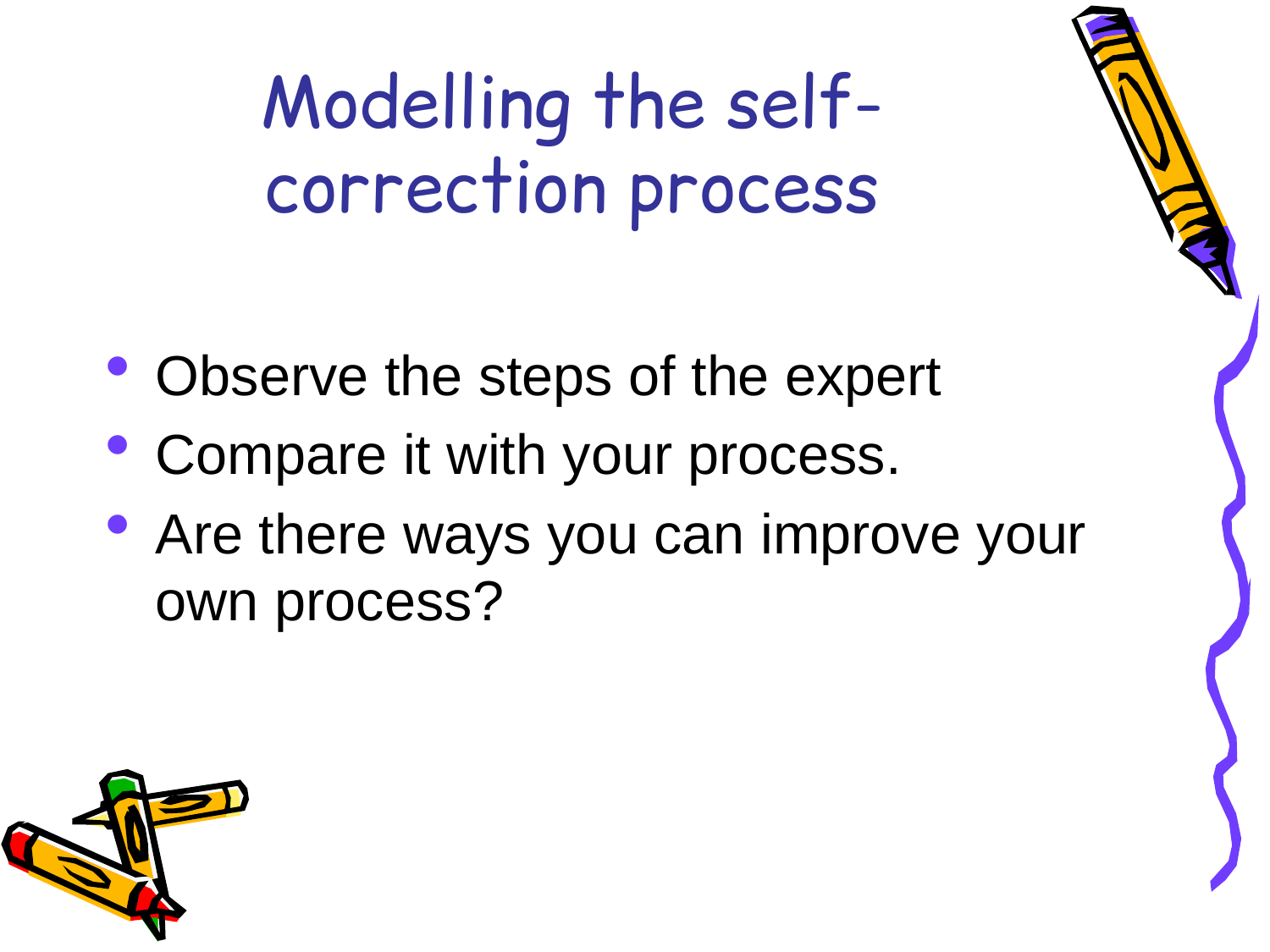

# Modelling the self-correction process

Observe the steps of the expert
Compare it with your process.
Are there ways you can improve your own process?